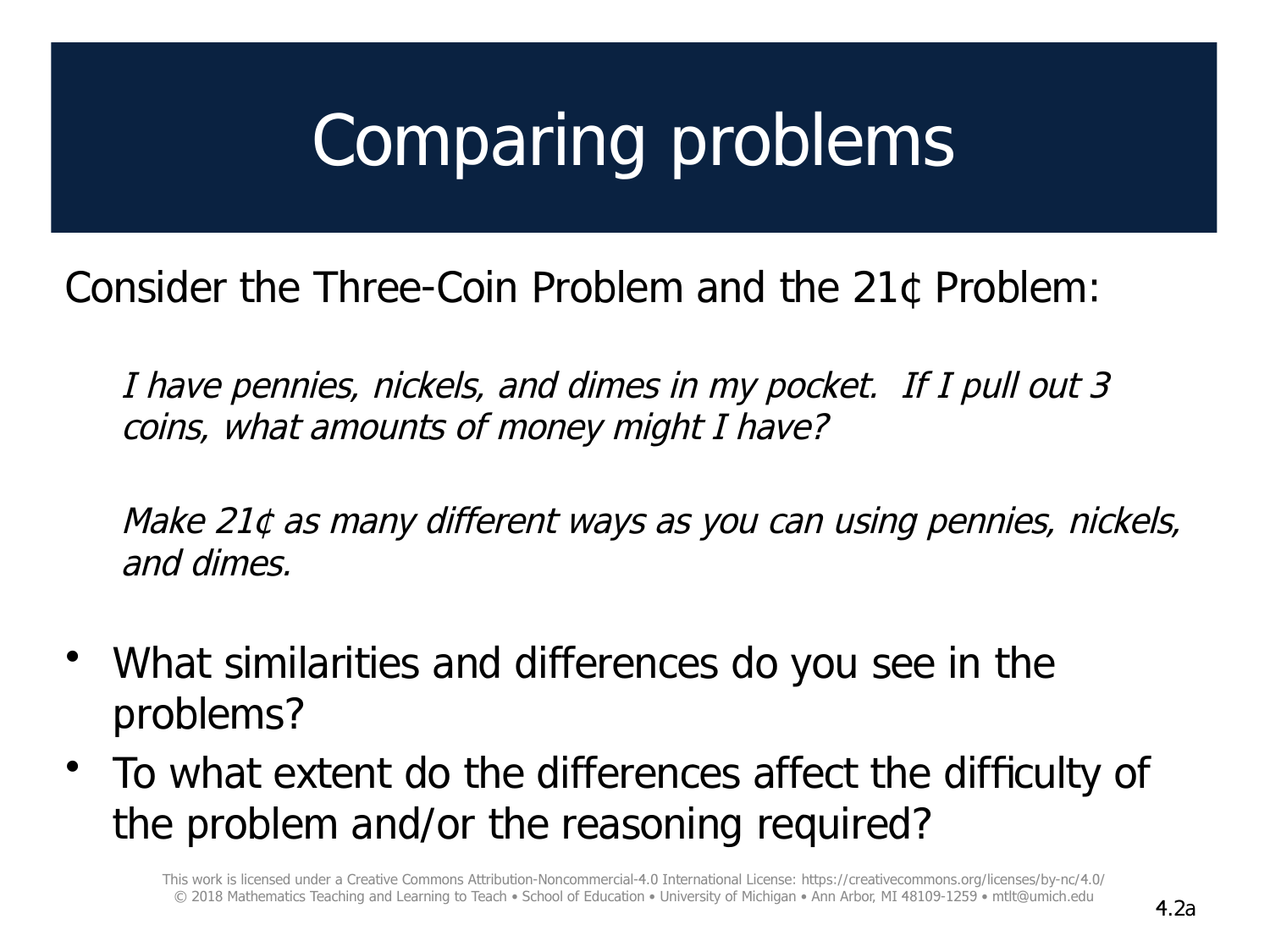

# Comparing problems
Consider the Three-Coin Problem and the 21¢ Problem:

I have pennies, nickels, and dimes in my pocket.  If I pull out 3 coins, what amounts of money might I have?

Make 21¢ as many different ways as you can using pennies, nickels, and dimes.

What similarities and differences do you see in the problems?
To what extent do the differences affect the difficulty of the problem and/or the reasoning required?
This work is licensed under a Creative Commons Attribution-Noncommercial-4.0 International License: https://creativecommons.org/licenses/by-nc/4.0/
© 2018 Mathematics Teaching and Learning to Teach • School of Education • University of Michigan • Ann Arbor, MI 48109-1259 • mtlt@umich.edu
4.2a